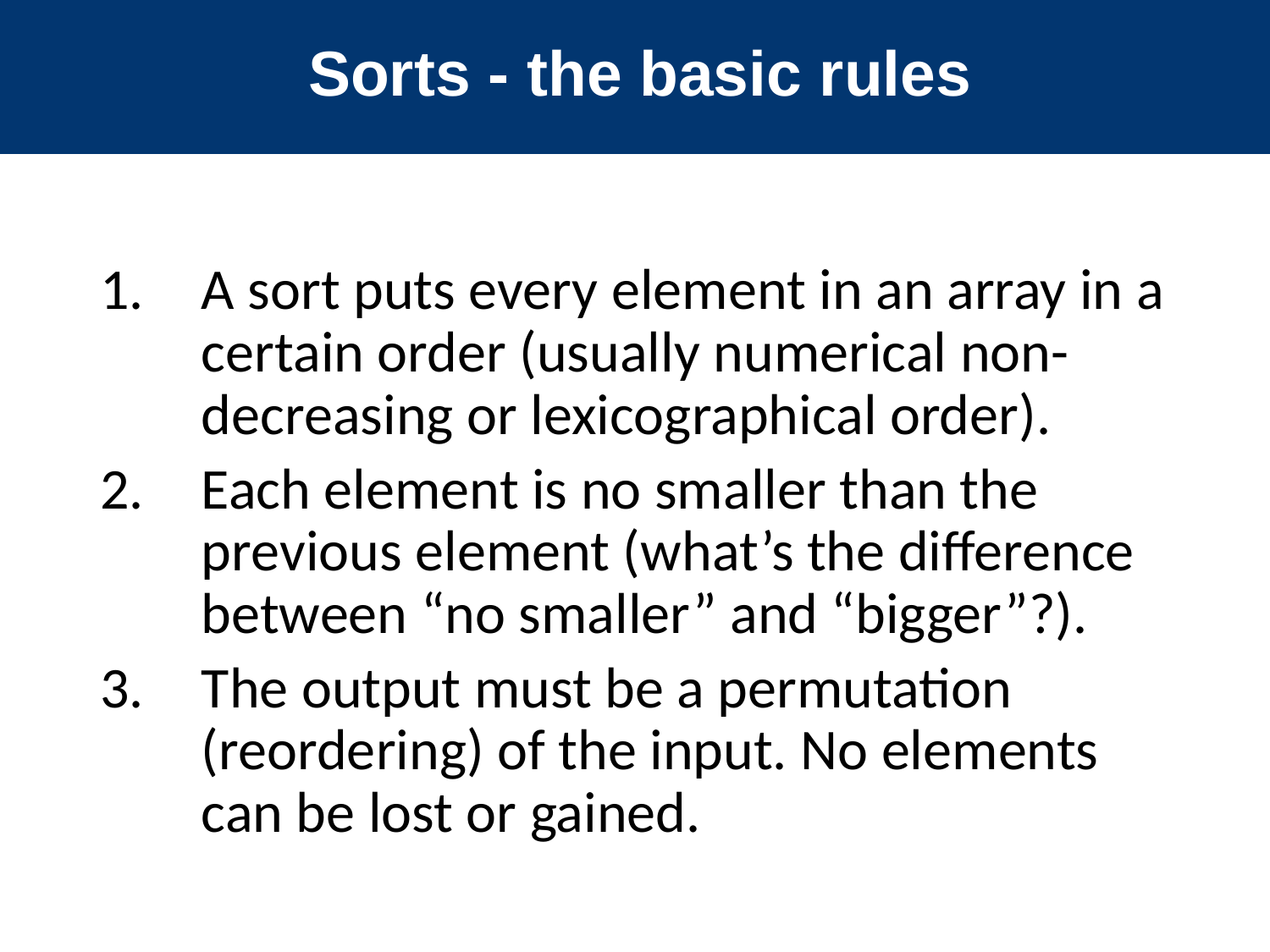

Sorts - the basic rules
A sort puts every element in an array in a certain order (usually numerical non-decreasing or lexicographical order).
Each element is no smaller than the previous element (what’s the difference between “no smaller” and “bigger”?).
The output must be a permutation (reordering) of the input. No elements can be lost or gained.